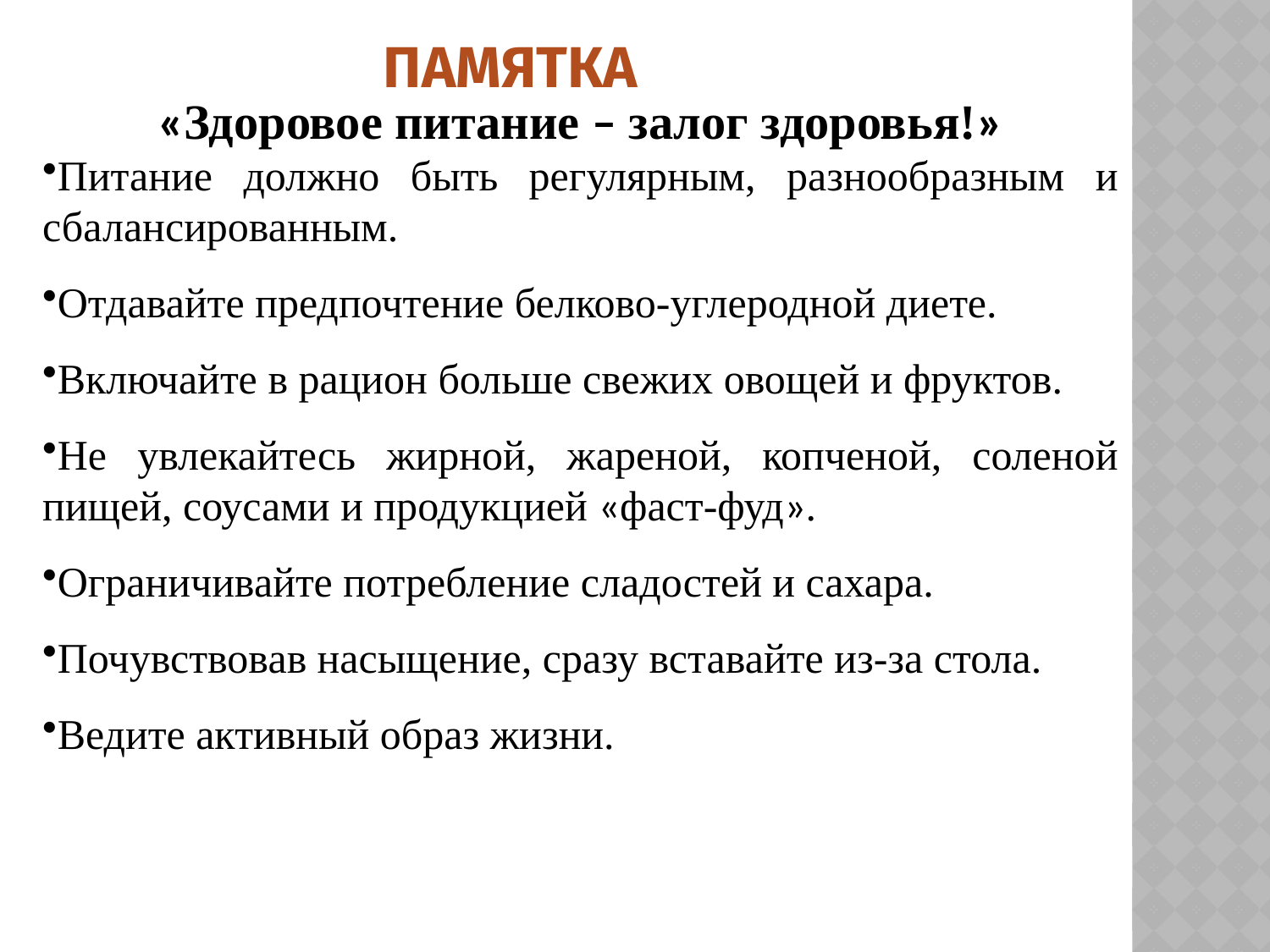

# памятка
«Здоровое питание – залог здоровья!»
Питание должно быть регулярным, разнообразным и сбалансированным.

Отдавайте предпочтение белково-углеродной диете.

Включайте в рацион больше свежих овощей и фруктов.

Не увлекайтесь жирной, жареной, копченой, соленой пищей, соусами и продукцией «фаст-фуд».

Ограничивайте потребление сладостей и сахара.

Почувствовав насыщение, сразу вставайте из-за стола.

Ведите активный образ жизни.